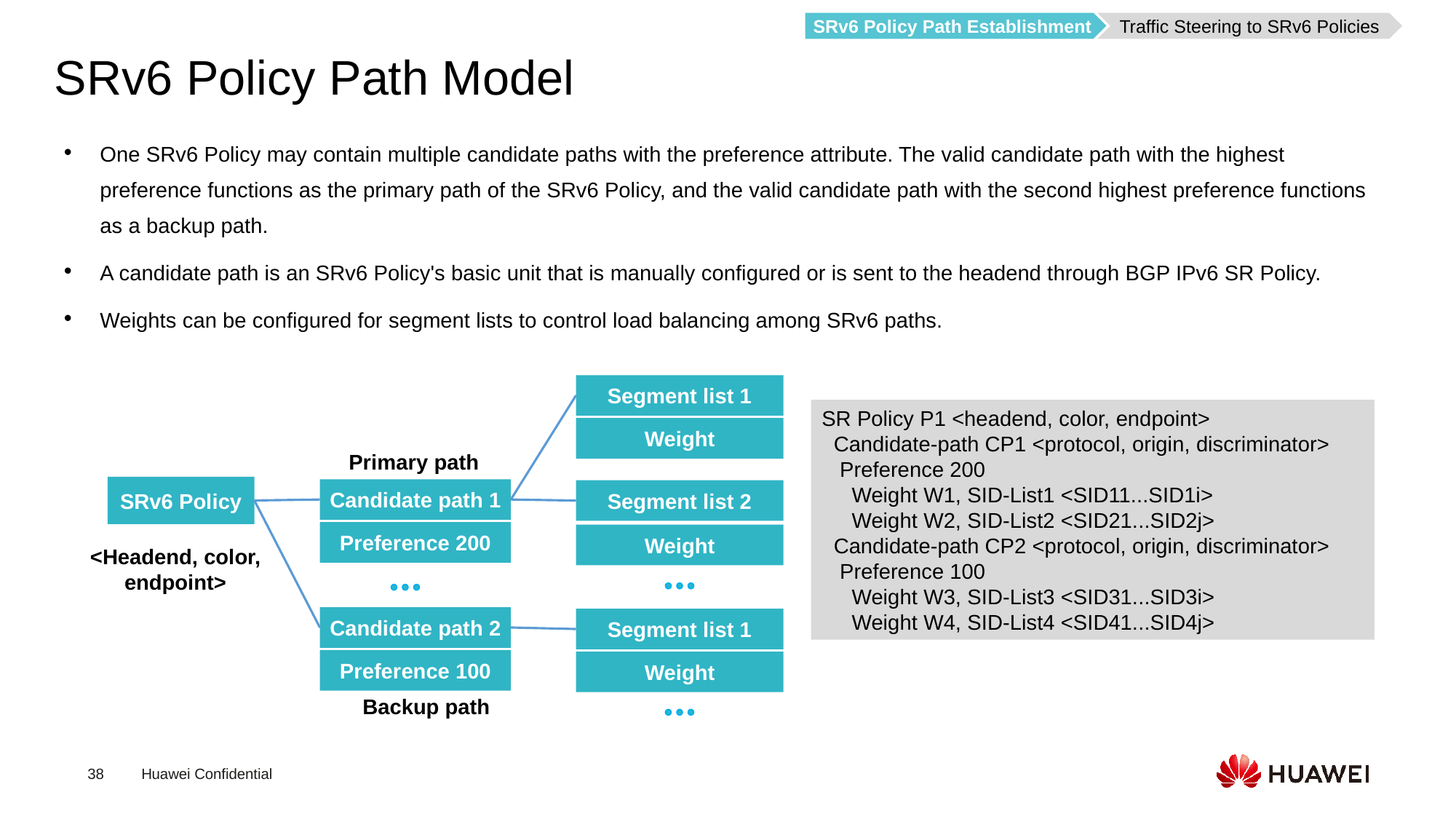

SRv6 Policy Path Establishment
Traffic Steering to SRv6 Policies
# SRv6 Policy Path Model
One SRv6 Policy may contain multiple candidate paths with the preference attribute. The valid candidate path with the highest preference functions as the primary path of the SRv6 Policy, and the valid candidate path with the second highest preference functions as a backup path.
A candidate path is an SRv6 Policy's basic unit that is manually configured or is sent to the headend through BGP IPv6 SR Policy.
Weights can be configured for segment lists to control load balancing among SRv6 paths.
Segment list 1
SR Policy P1 <headend, color, endpoint>
  Candidate-path CP1 <protocol, origin, discriminator>
   Preference 200
     Weight W1, SID-List1 <SID11...SID1i>
     Weight W2, SID-List2 <SID21...SID2j>
  Candidate-path CP2 <protocol, origin, discriminator>
   Preference 100
     Weight W3, SID-List3 <SID31...SID3i>
     Weight W4, SID-List4 <SID41...SID4j>
Weight
Primary path
SRv6 Policy
Candidate path 1
Segment list 2
Preference 200
Weight
<Headend, color, endpoint>

Candidate path 2
Segment list 1
Preference 100
Weight
Backup path